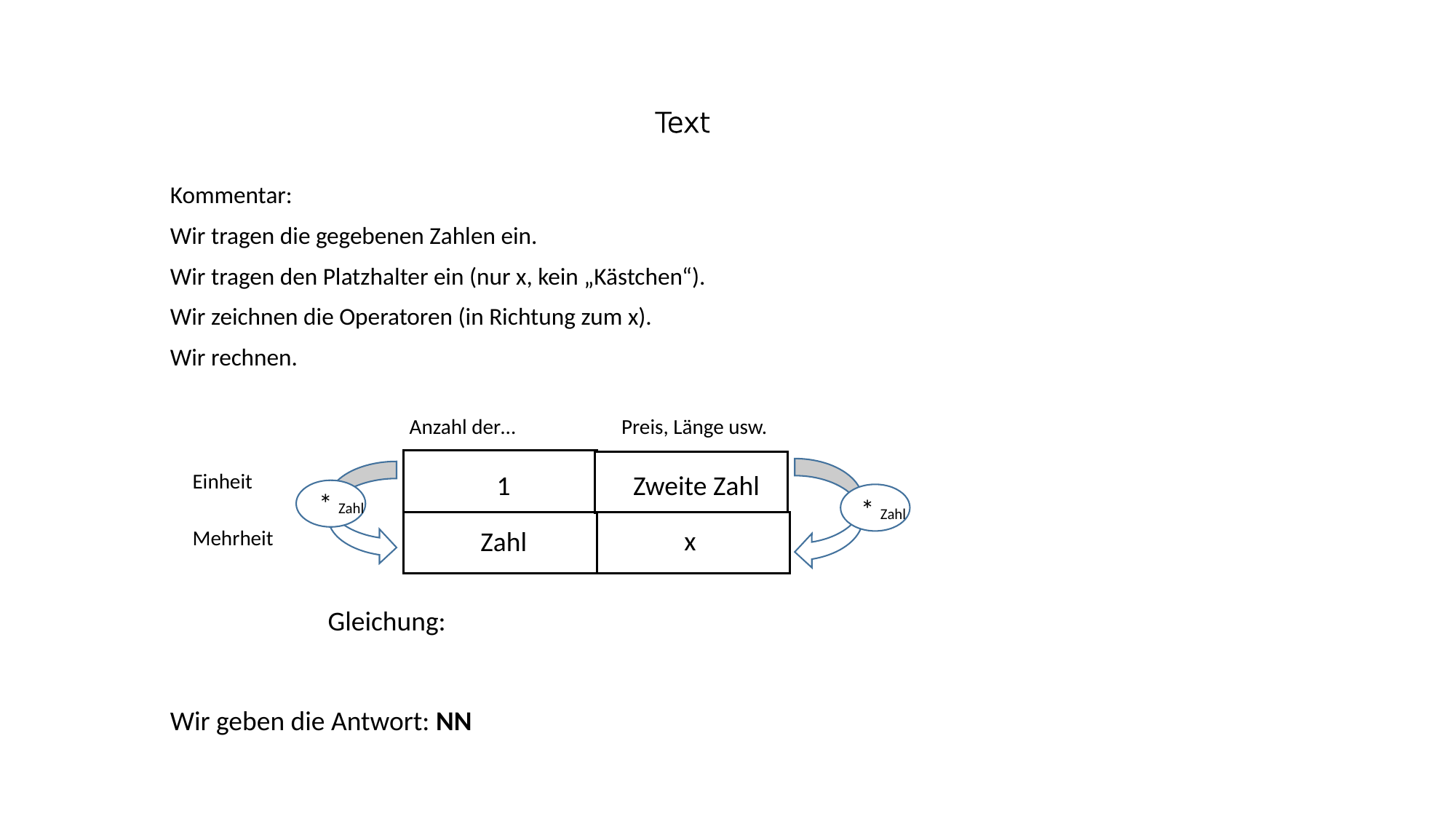

# Text
Kommentar:
Wir tragen die gegebenen Zahlen ein.
Wir tragen den Platzhalter ein (nur x, kein „Kästchen“).

Wir zeichnen die Operatoren (in Richtung zum x).
Wir rechnen.
Anzahl der…
Preis, Länge usw.

Einheit
1
  Zweite Zahl

* Zahl

 * Zahl

x
Mehrheit
Zahl
Gleichung:
Wir geben die Antwort: NN